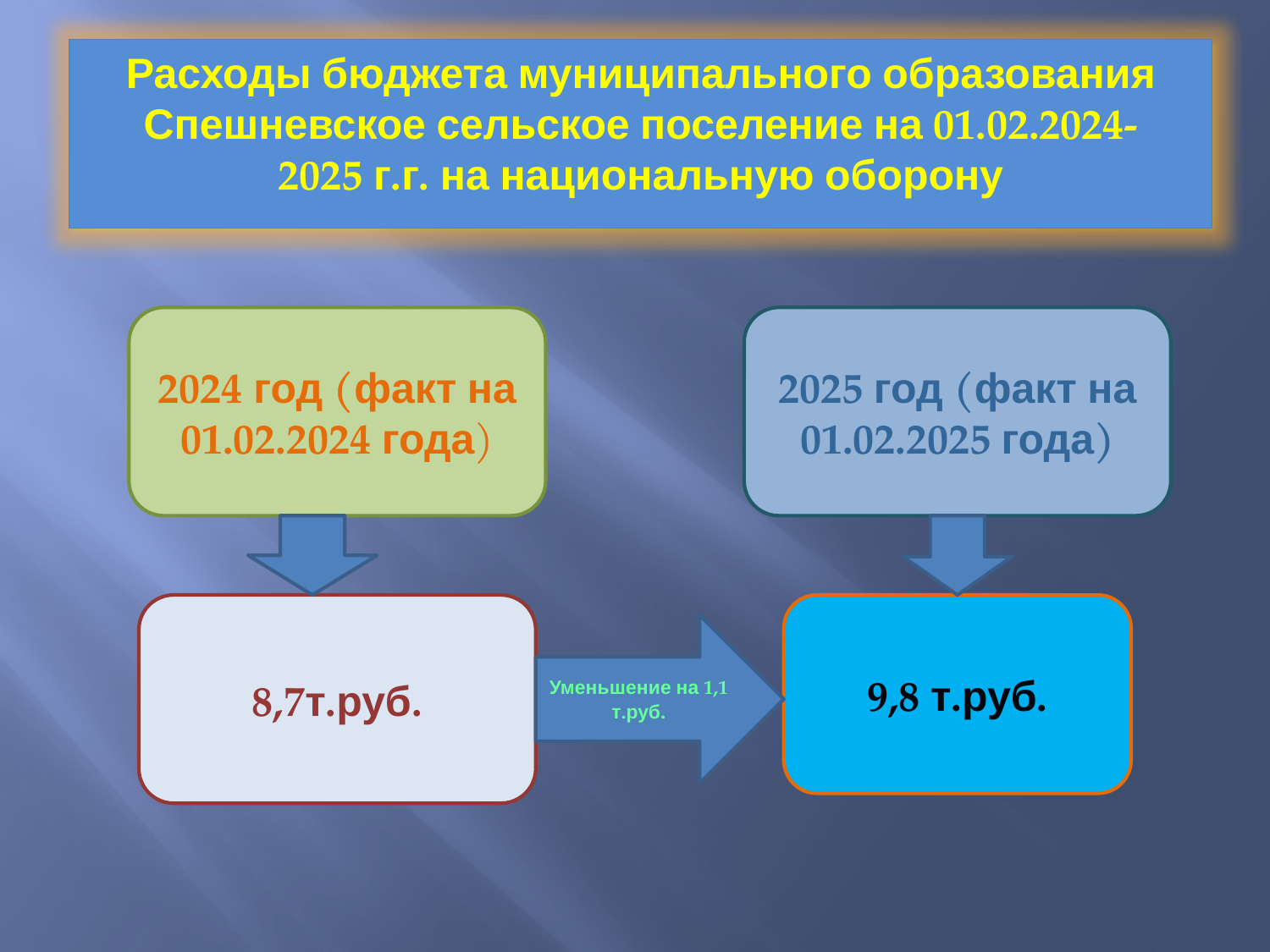

Расходы бюджета муниципального образования Спешневское сельское поселение на 01.02.2024-
2025 г.г. на национальную оборону
2024 год (факт на 01.02.2024 года)
2025 год (факт на 01.02.2025 года)

8,7т.руб.
9,8 т.руб.
Уменьшение на 1,1 т.руб.